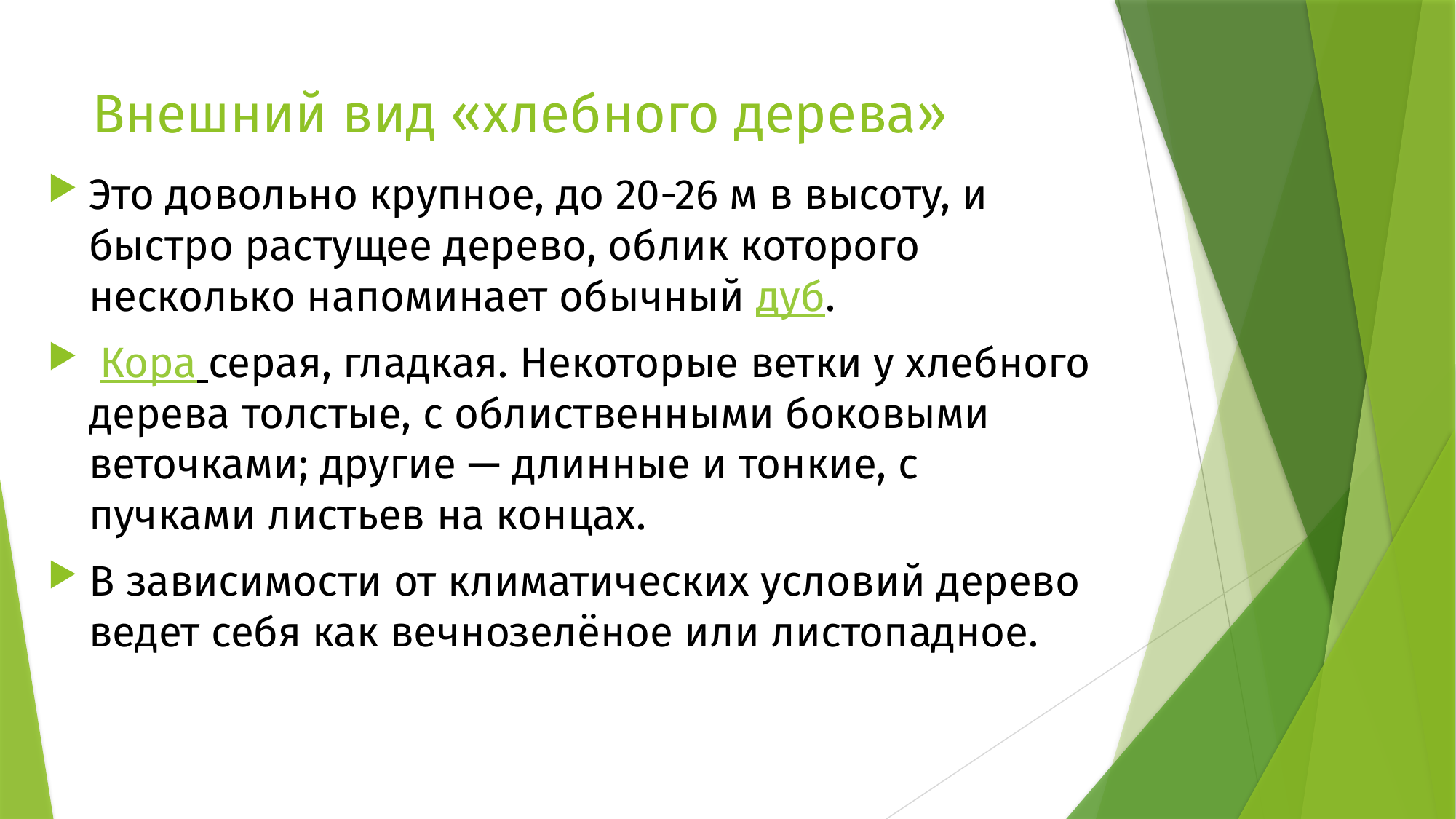

# Внешний вид «хлебного дерева»
Это довольно крупное, до 20-26 м в высоту, и быстро растущее дерево, облик которого несколько напоминает обычный дуб.
 Кора серая, гладкая. Некоторые ветки у хлебного дерева толстые, с облиственными боковыми веточками; другие — длинные и тонкие, с пучками листьев на концах.
В зависимости от климатических условий дерево ведет себя как вечнозелёное или листопадное.